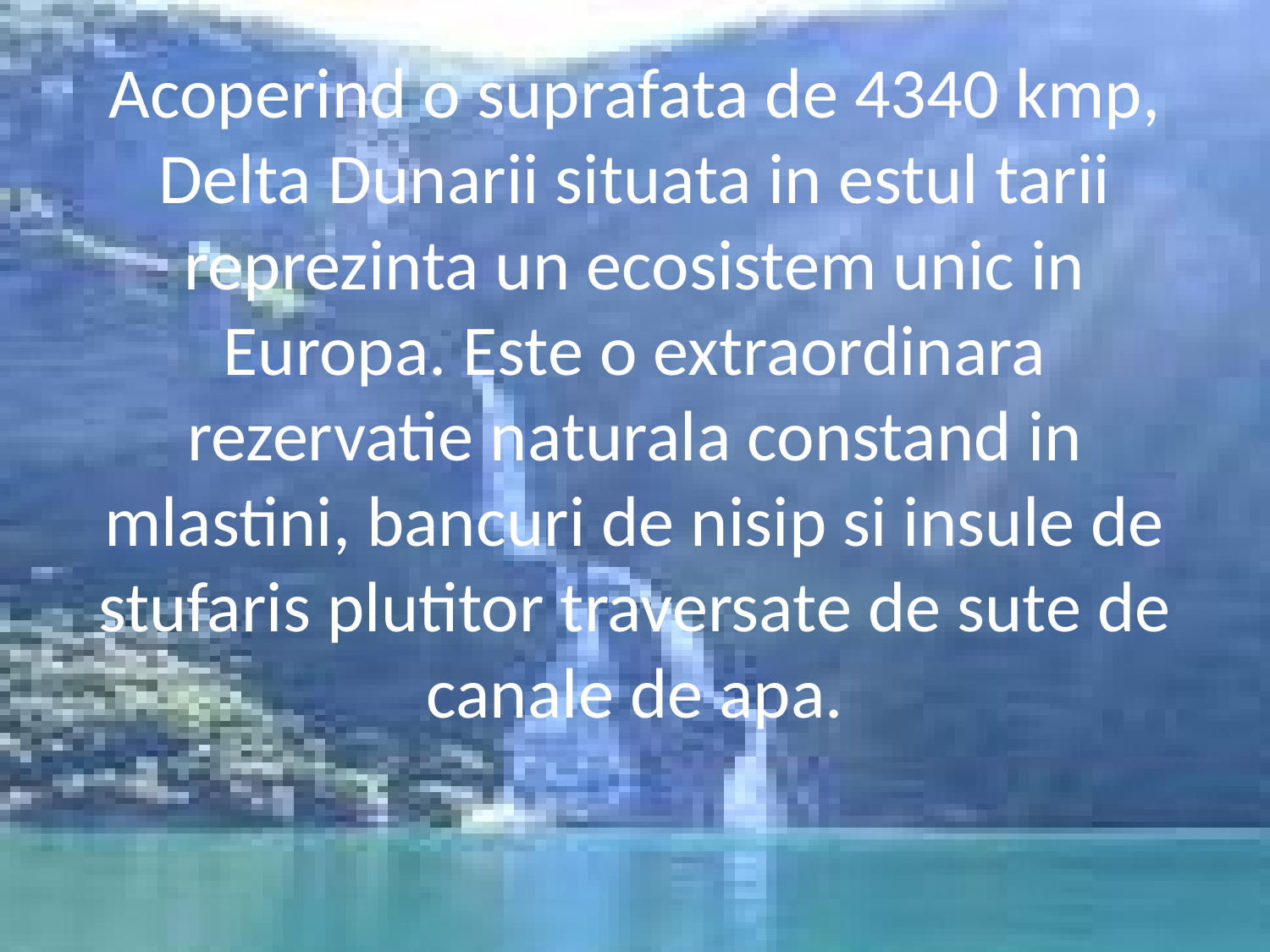

# Acoperind o suprafata de 4340 kmp, Delta Dunarii situata in estul tarii reprezinta un ecosistem unic in Europa. Este o extraordinara rezervatie naturala constand in mlastini, bancuri de nisip si insule de stufaris plutitor traversate de sute de canale de apa.